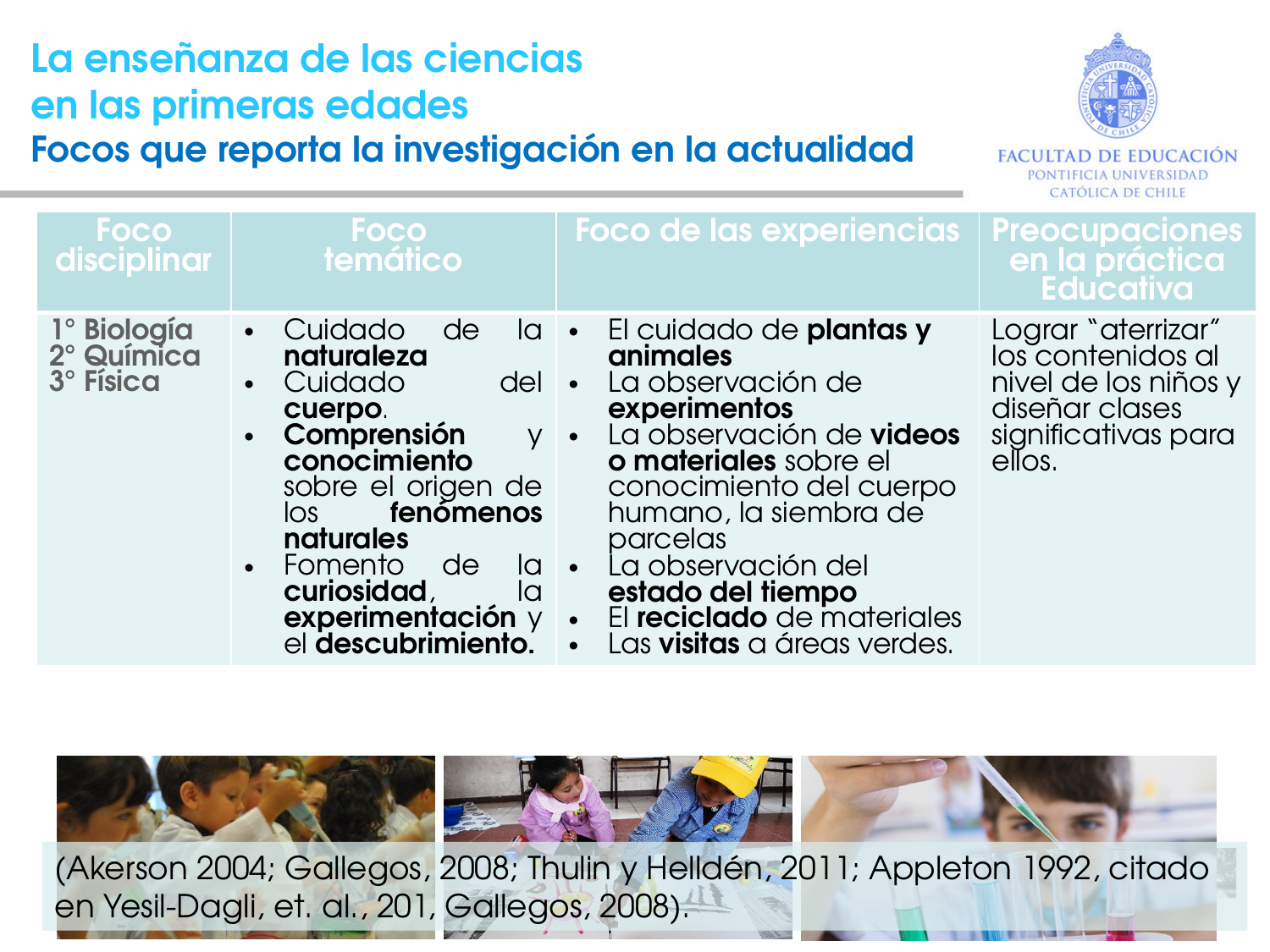

La enseñanza de las ciencias
en las primeras edades
Focos que reporta la investigación en la actualidad
| Foco disciplinar | Foco temático | Foco de las experiencias | Preocupaciones en la práctica Educativa |
| --- | --- | --- | --- |
| 1° Biología 2° Química 3° Física | Cuidado de la naturaleza Cuidado del cuerpo. Comprensión y conocimiento sobre el origen de los fenómenos naturales Fomento de la curiosidad, la experimentación y el descubrimiento. | El cuidado de plantas y animales La observación de experimentos La observación de videos o materiales sobre el conocimiento del cuerpo humano, la siembra de parcelas La observación del estado del tiempo El reciclado de materiales Las visitas a áreas verdes. | Lograr “aterrizar” los contenidos al nivel de los niños y diseñar clases significativas para ellos. |
(Akerson 2004; Gallegos, 2008; Thulin y Helldén, 2011; Appleton 1992, citado en Yesil-Dagli, et. al., 201, Gallegos, 2008).